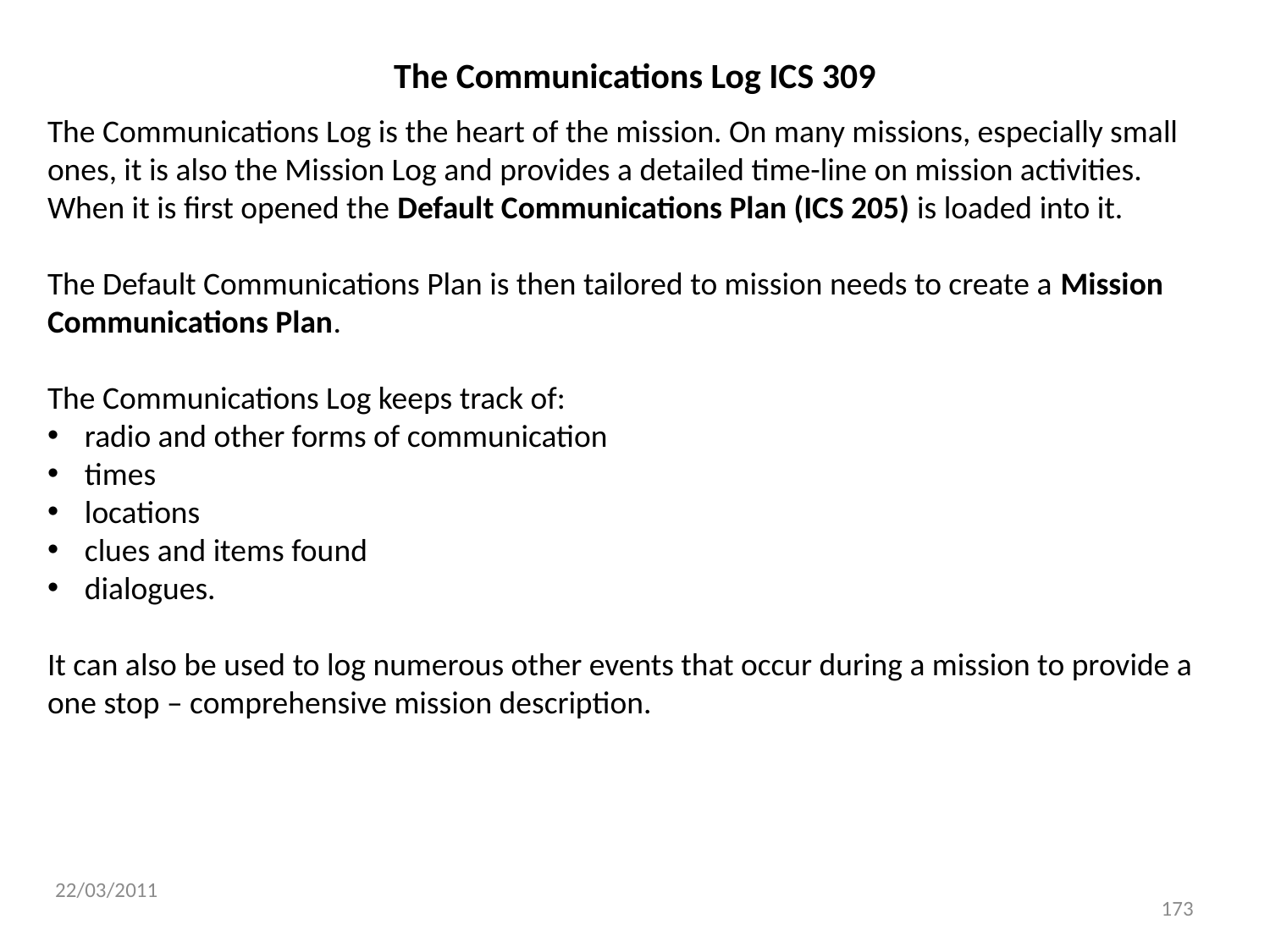

# The Communications Log ICS 309
The Communications Log is the heart of the mission. On many missions, especially small ones, it is also the Mission Log and provides a detailed time-line on mission activities. When it is first opened the Default Communications Plan (ICS 205) is loaded into it.

The Default Communications Plan is then tailored to mission needs to create a Mission Communications Plan.

The Communications Log keeps track of:
 radio and other forms of communication
 times
 locations
 clues and items found
 dialogues.

It can also be used to log numerous other events that occur during a mission to provide a one stop – comprehensive mission description.
22/03/2011
173